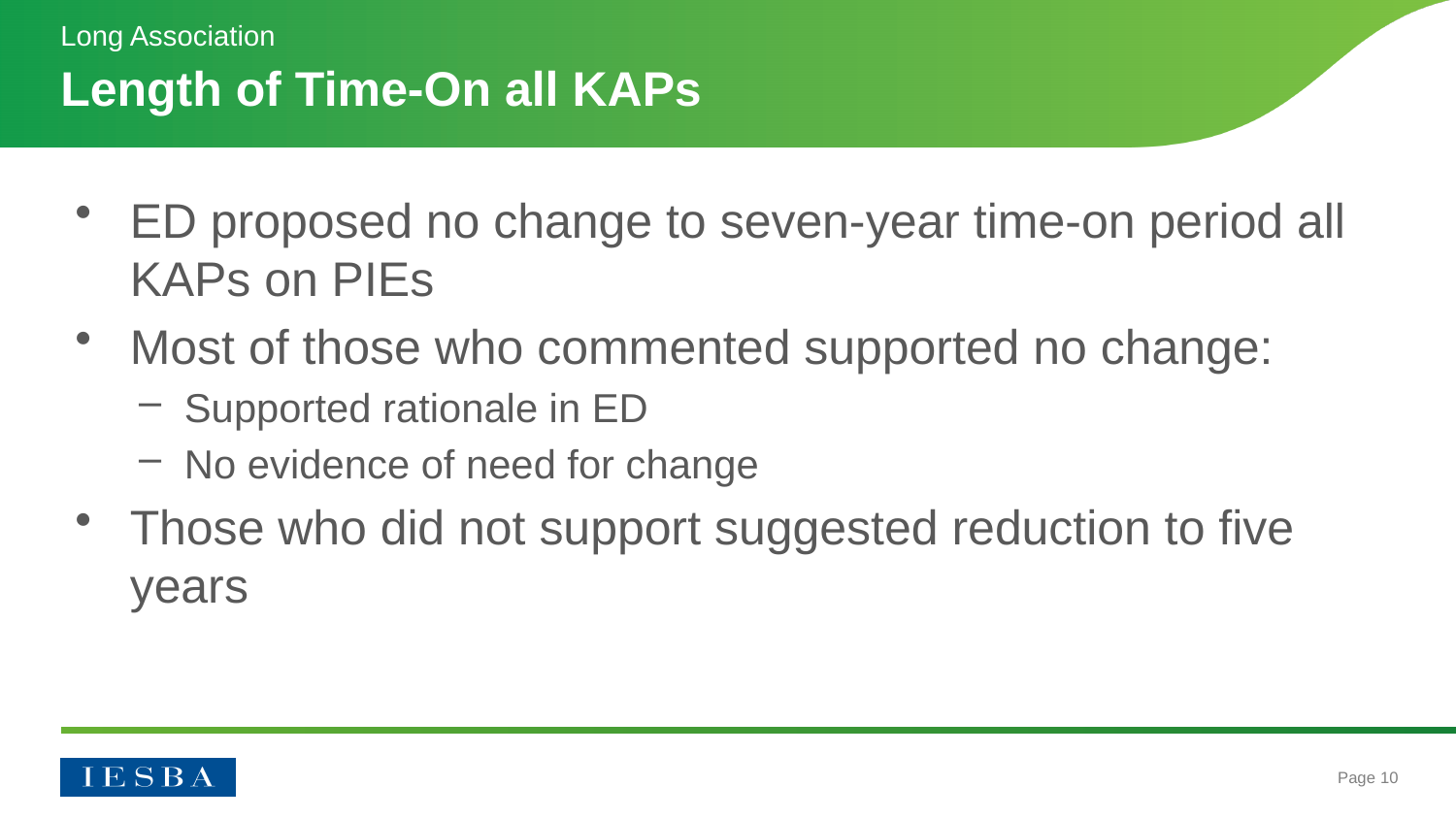

Long Association
# Length of Time-On all KAPs
ED proposed no change to seven-year time-on period all KAPs on PIEs
Most of those who commented supported no change:
Supported rationale in ED
No evidence of need for change
Those who did not support suggested reduction to five years